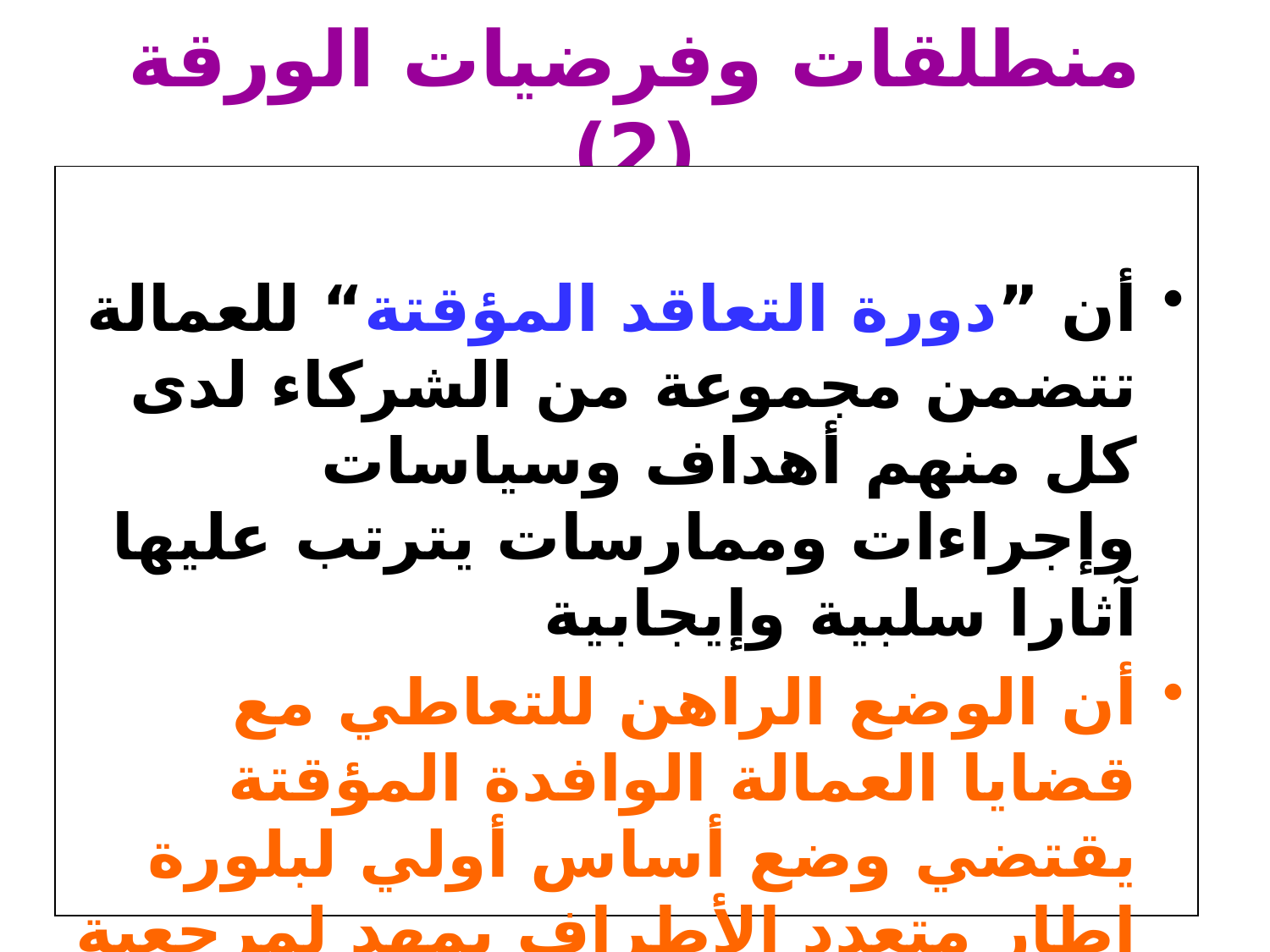

# منطلقات وفرضيات الورقة (2)

أن ”دورة التعاقد المؤقتة“ للعمالة تتضمن مجموعة من الشركاء لدى كل منهم أهداف وسياسات وإجراءات وممارسات يترتب عليها آثارا سلبية وإيجابية
أن الوضع الراهن للتعاطي مع قضايا العمالة الوافدة المؤقتة يقتضي وضع أساس أولي لبلورة إطار متعدد الأطراف يمهد لمرجعية دولية لمعالجتها.